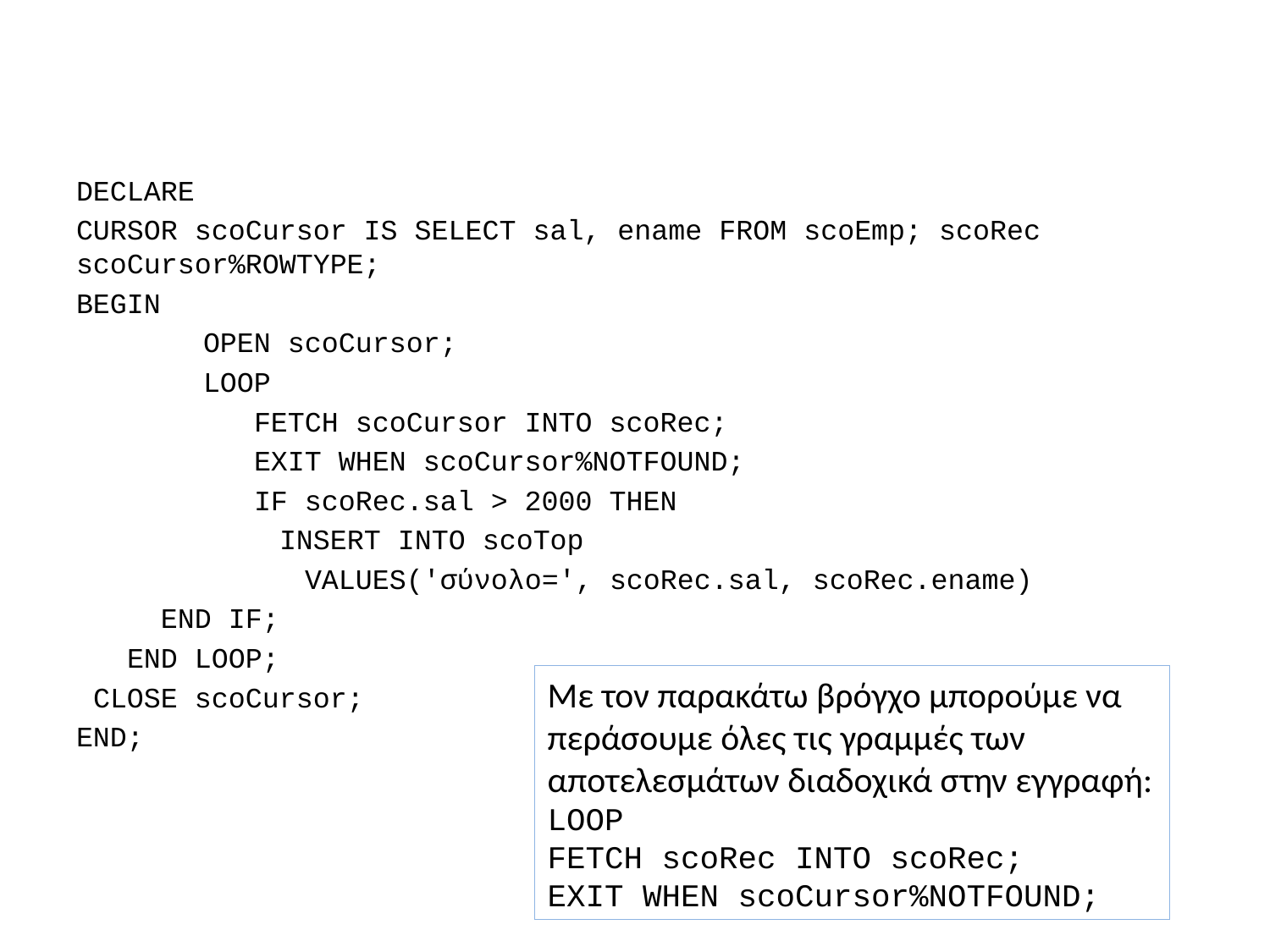

#
DECLARE
CURSOR scoCursor IS SELECT sal, ename FROM scoEmp; scoRec scoCursor%ROWTYPE;
BEGIN
	OPEN scoCursor;
	LOOP
	   FETCH scoCursor INTO scoRec;
	   EXIT WHEN scoCursor%NOTFOUND;
	   IF scoRec.sal > 2000 THEN
            INSERT INTO scoTop
	      VALUES('σύνολο=', scoRec.sal, scoRec.ename)
     END IF;
   END LOOP;
 CLOSE scoCursor;
END;

Mε τον παρακάτω βρόγχο μπορούμε να περάσουμε όλες τις γραμμές των αποτελεσμάτων διαδοχικά στην εγγραφή:
LOOP
FETCH scoRec INTO scoRec;
EXIT WHEN scoCursor%NOTFOUND;